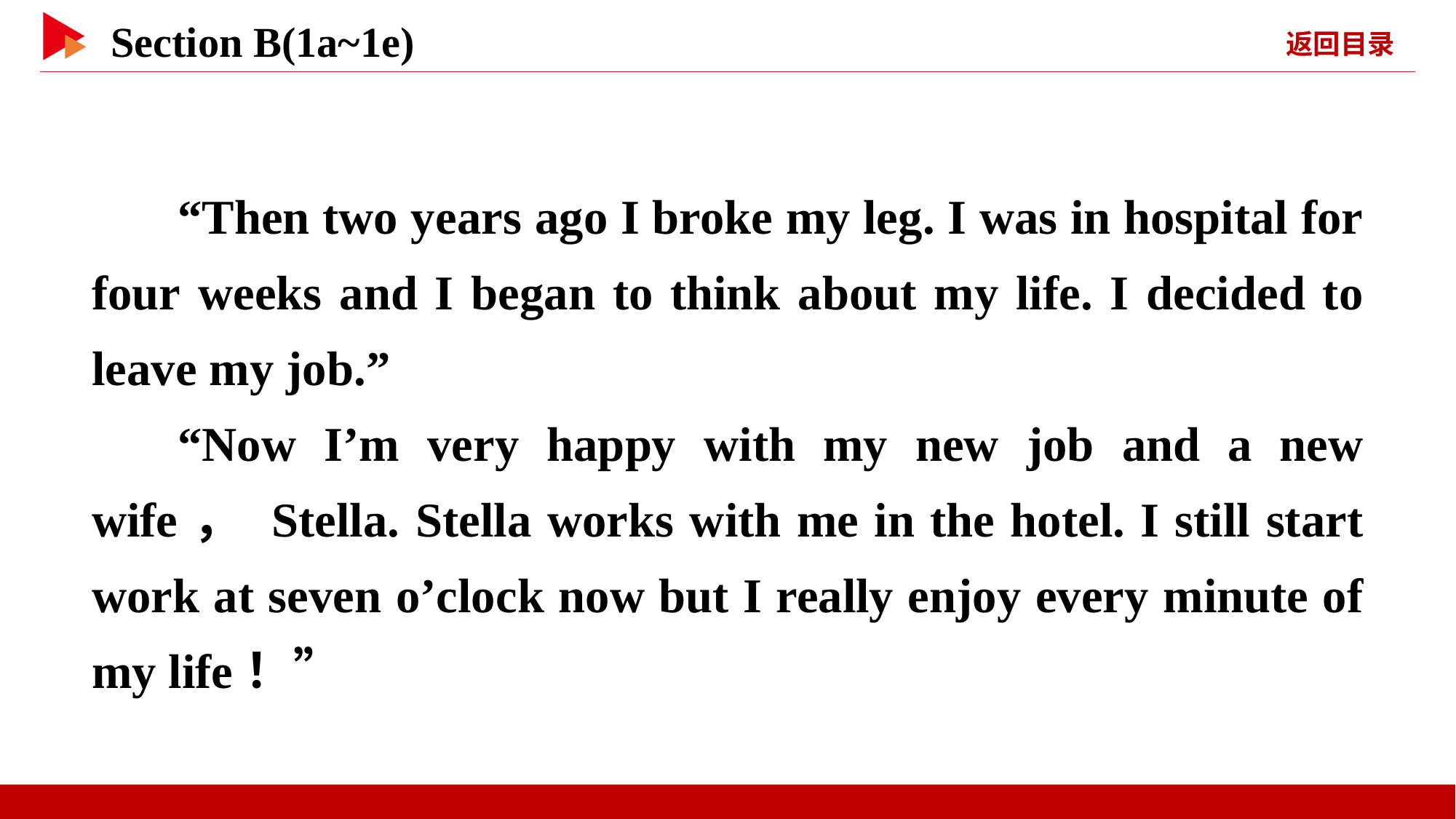

“Then two years ago I broke my leg. I was in hospital for four weeks and I began to think about my life. I decided to leave my job.”
“Now I’m very happy with my new job and a new wife， Stella. Stella works with me in the hotel. I still start work at seven o’clock now but I really enjoy every minute of my life！”